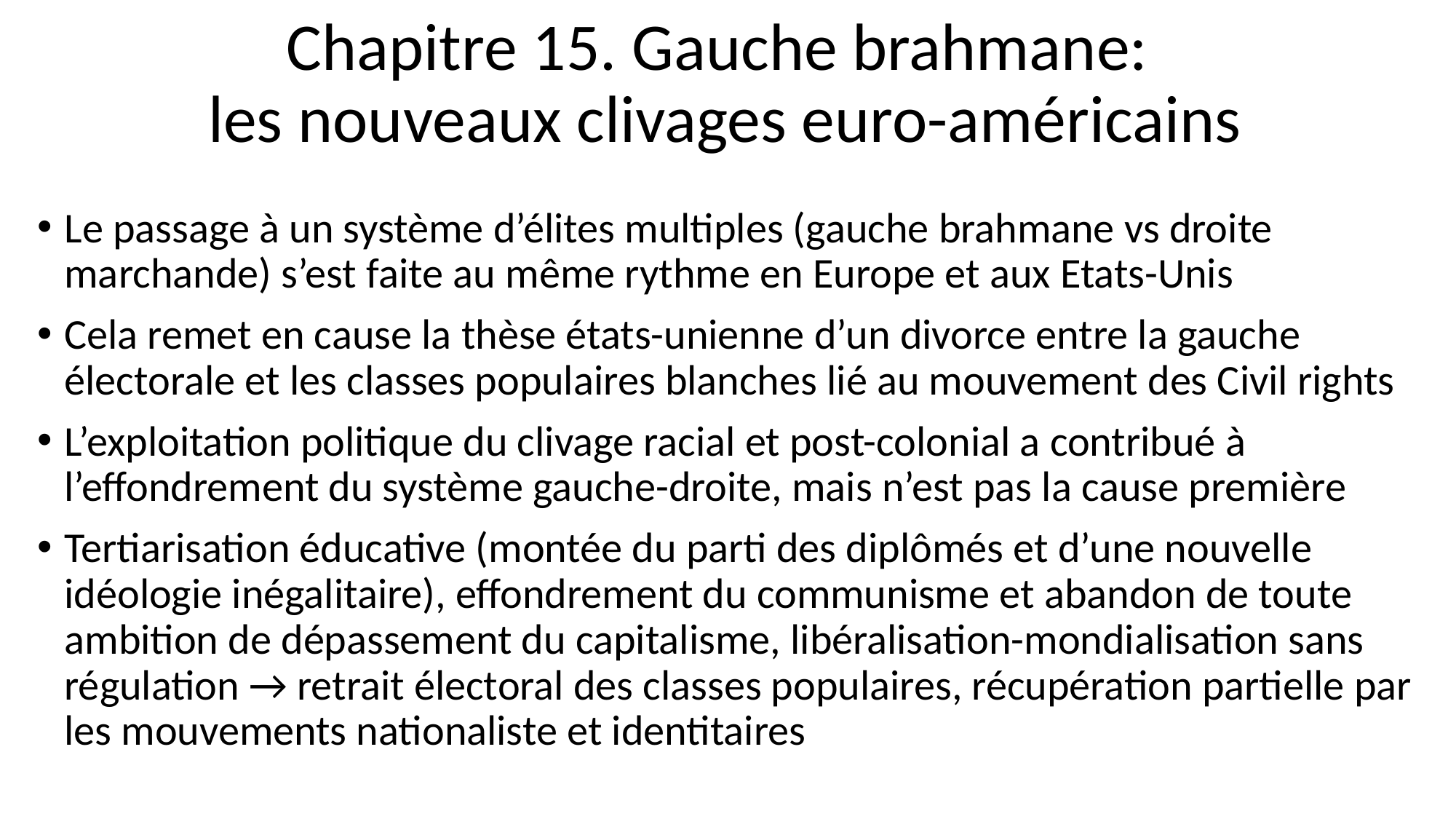

# Chapitre 15. Gauche brahmane: les nouveaux clivages euro-américains
Le passage à un système d’élites multiples (gauche brahmane vs droite marchande) s’est faite au même rythme en Europe et aux Etats-Unis
Cela remet en cause la thèse états-unienne d’un divorce entre la gauche électorale et les classes populaires blanches lié au mouvement des Civil rights
L’exploitation politique du clivage racial et post-colonial a contribué à l’effondrement du système gauche-droite, mais n’est pas la cause première
Tertiarisation éducative (montée du parti des diplômés et d’une nouvelle idéologie inégalitaire), effondrement du communisme et abandon de toute ambition de dépassement du capitalisme, libéralisation-mondialisation sans régulation → retrait électoral des classes populaires, récupération partielle par les mouvements nationaliste et identitaires